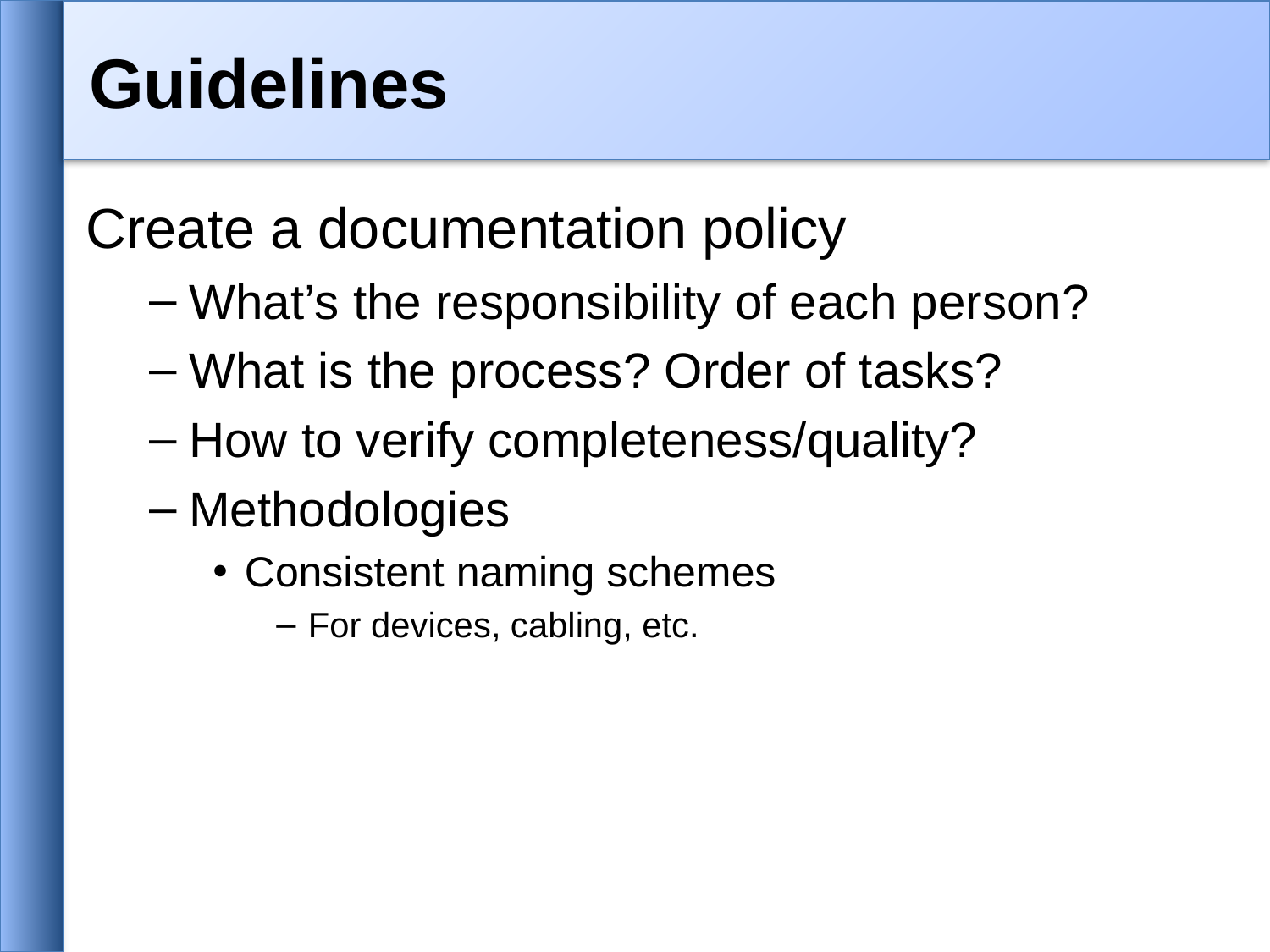

# Guidelines
Create a documentation policy
What’s the responsibility of each person?
What is the process? Order of tasks?
How to verify completeness/quality?
Methodologies
Consistent naming schemes
For devices, cabling, etc.